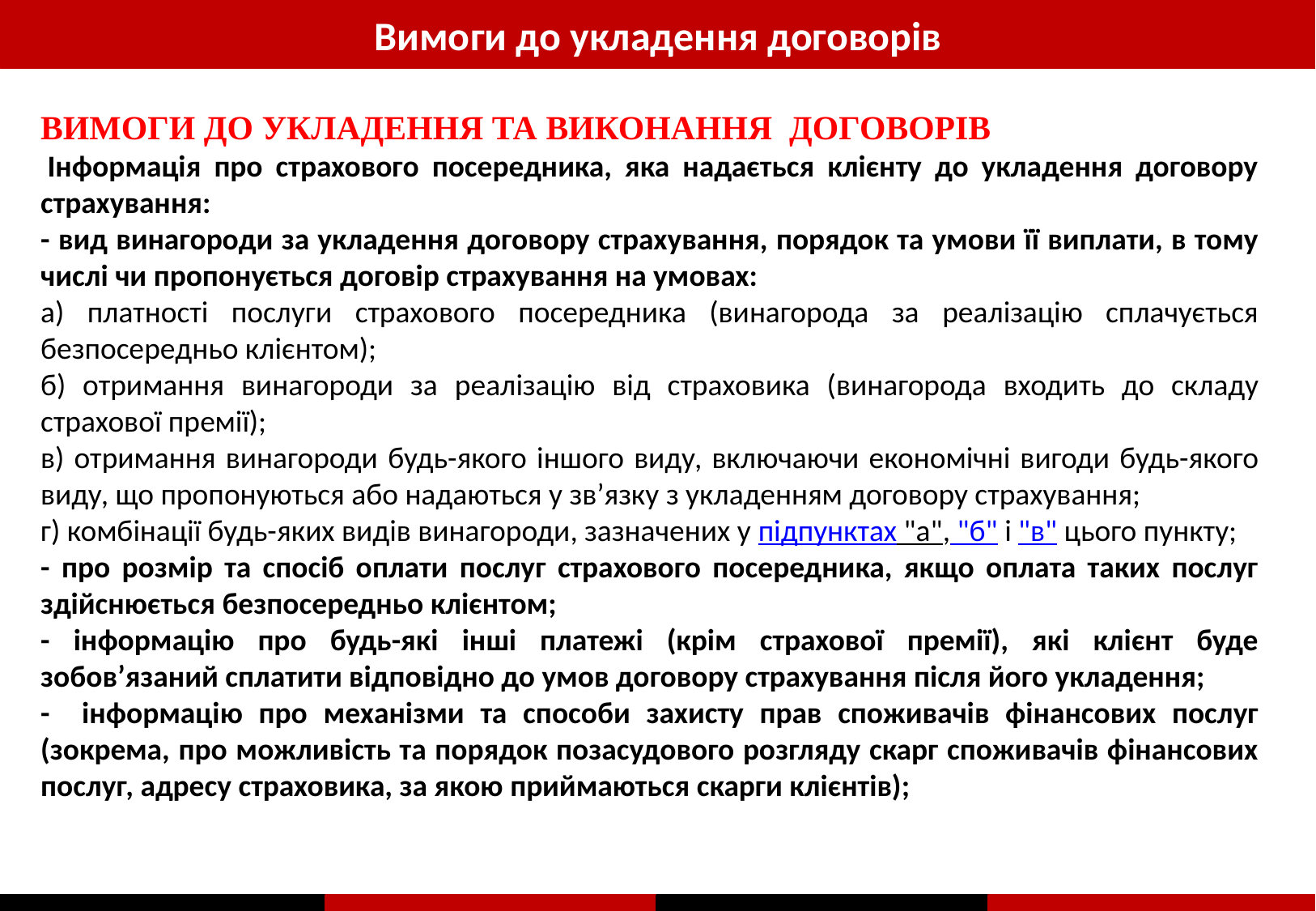

Вимоги до укладення договорів
ВИМОГИ ДО УКЛАДЕННЯ ТА ВИКОНАННЯ  ДОГОВОРІВ
 Інформація про страхового посередника, яка надається клієнту до укладення договору страхування:
- вид винагороди за укладення договору страхування, порядок та умови її виплати, в тому числі чи пропонується договір страхування на умовах:
а) платності послуги страхового посередника (винагорода за реалізацію сплачується безпосередньо клієнтом);
б) отримання винагороди за реалізацію від страховика (винагорода входить до складу страхової премії);
в) отримання винагороди будь-якого іншого виду, включаючи економічні вигоди будь-якого виду, що пропонуються або надаються у зв’язку з укладенням договору страхування;
г) комбінації будь-яких видів винагороди, зазначених у підпунктах "а", "б" і "в" цього пункту;
- про розмір та спосіб оплати послуг страхового посередника, якщо оплата таких послуг здійснюється безпосередньо клієнтом;
- інформацію про будь-які інші платежі (крім страхової премії), які клієнт буде зобов’язаний сплатити відповідно до умов договору страхування після його укладення;
-  інформацію про механізми та способи захисту прав споживачів фінансових послуг (зокрема, про можливість та порядок позасудового розгляду скарг споживачів фінансових послуг, адресу страховика, за якою приймаються скарги клієнтів);